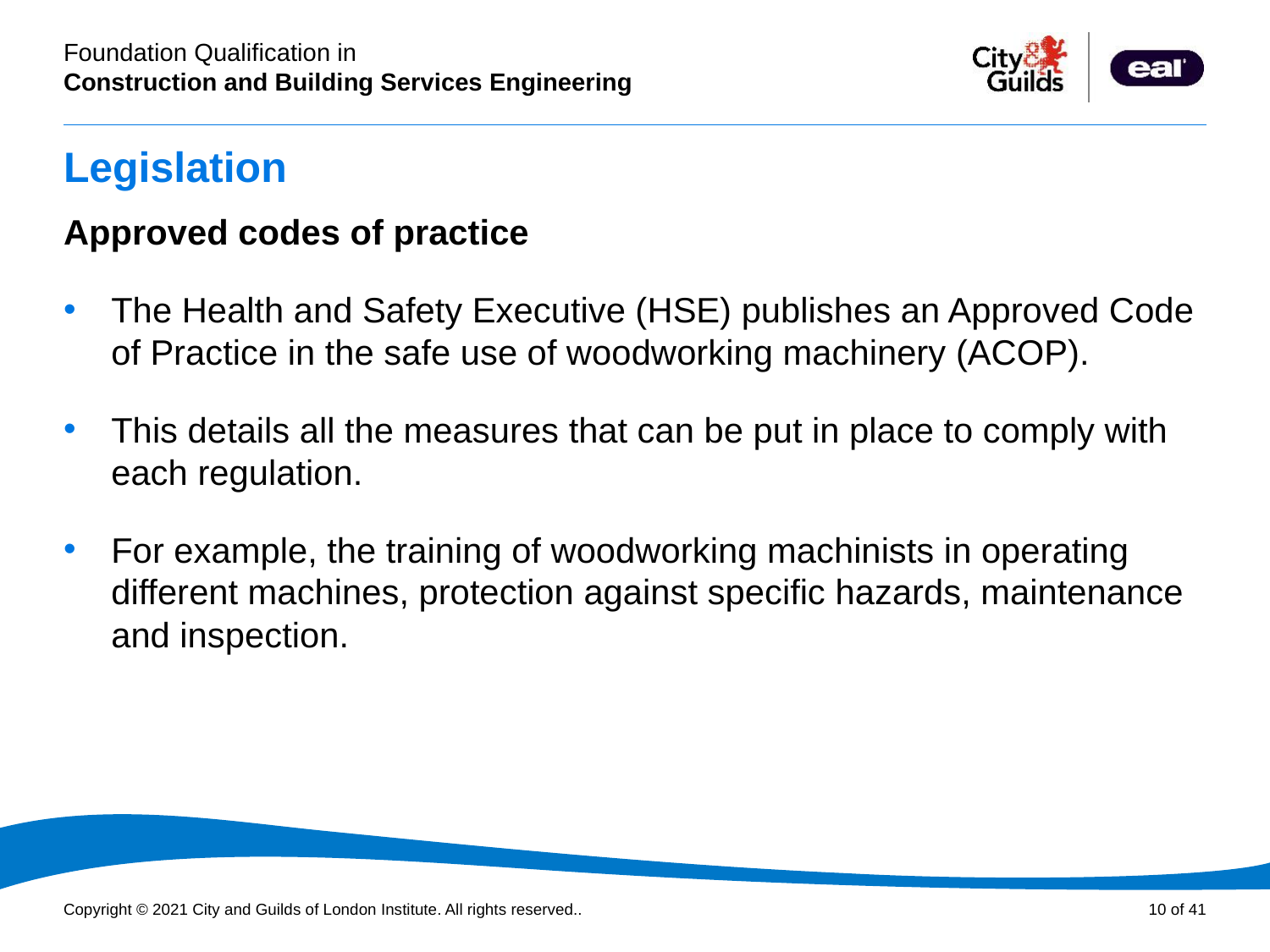

# Legislation
Approved codes of practice
The Health and Safety Executive (HSE) publishes an Approved Code of Practice in the safe use of woodworking machinery (ACOP).
This details all the measures that can be put in place to comply with each regulation.
For example, the training of woodworking machinists in operating different machines, protection against specific hazards, maintenance and inspection.